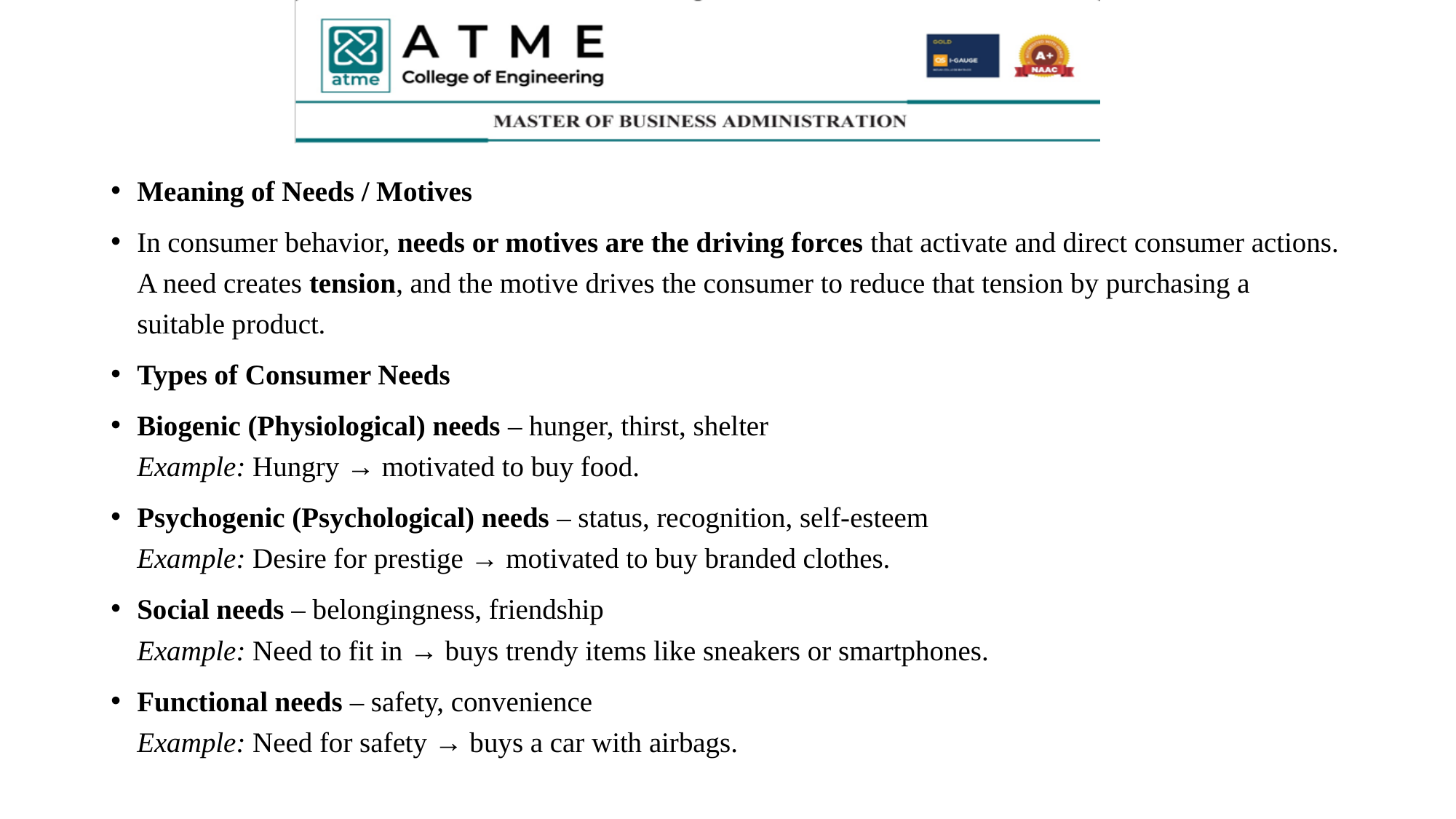

#
Meaning of Needs / Motives
In consumer behavior, needs or motives are the driving forces that activate and direct consumer actions.
A need creates tension, and the motive drives the consumer to reduce that tension by purchasing a suitable product.
Types of Consumer Needs
Biogenic (Physiological) needs – hunger, thirst, shelter
Example: Hungry → motivated to buy food.
Psychogenic (Psychological) needs – status, recognition, self-esteem
Example: Desire for prestige → motivated to buy branded clothes.
Social needs – belongingness, friendship
Example: Need to fit in → buys trendy items like sneakers or smartphones.
Functional needs – safety, convenience
Example: Need for safety → buys a car with airbags.